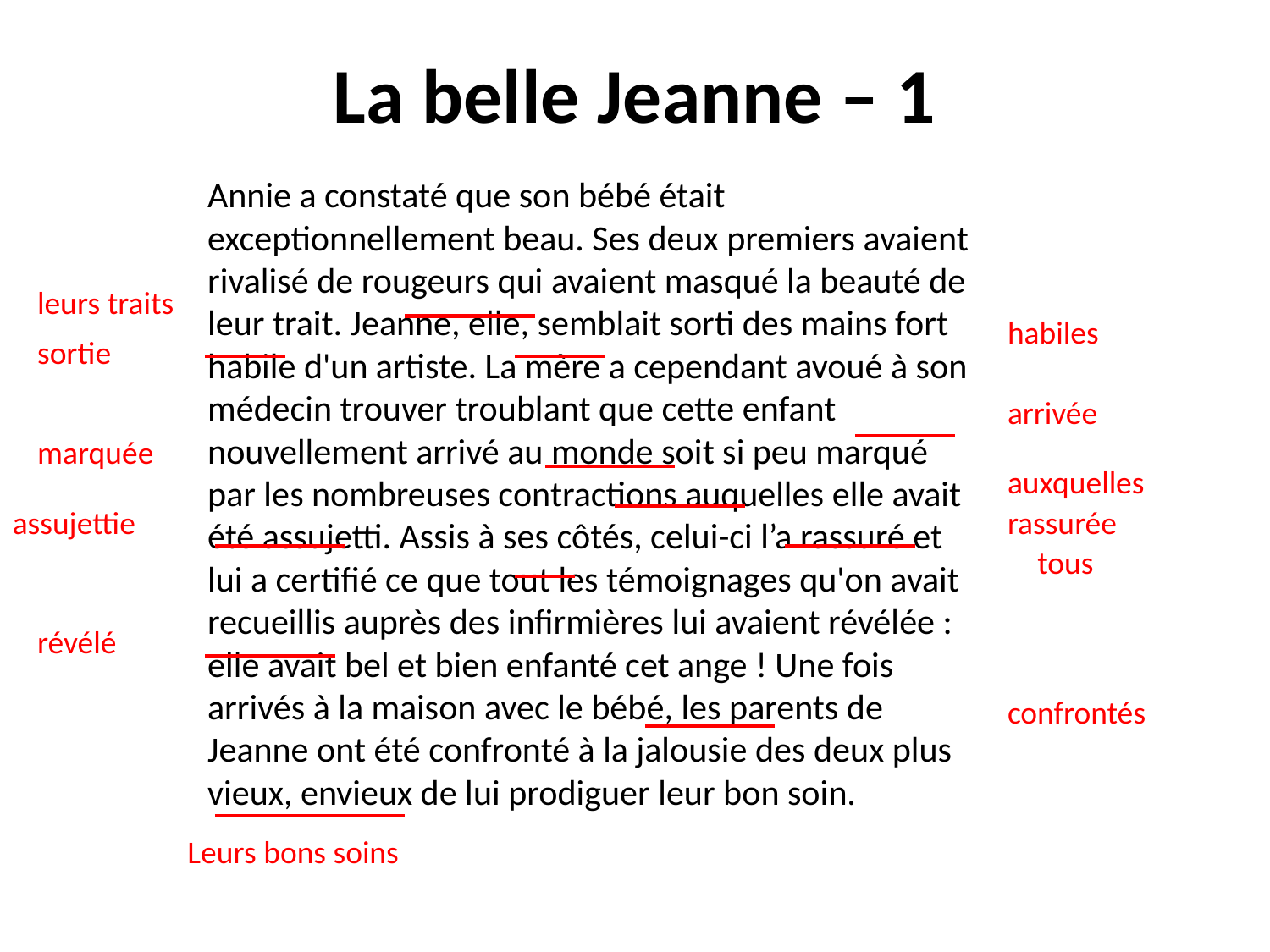

# La belle Jeanne – 1
Annie a constaté que son bébé était exceptionnellement beau. Ses deux premiers avaient rivalisé de rougeurs qui avaient masqué la beauté de leur trait. Jeanne, elle, semblait sorti des mains fort habile d'un artiste. La mère a cependant avoué à son médecin trouver troublant que cette enfant nouvellement arrivé au monde soit si peu marqué par les nombreuses contractions auquelles elle avait été assujetti. Assis à ses côtés, celui-ci l’a rassuré et lui a certifié ce que tout les témoignages qu'on avait recueillis auprès des infirmières lui avaient révélée : elle avait bel et bien enfanté cet ange ! Une fois arrivés à la maison avec le bébé, les parents de Jeanne ont été confronté à la jalousie des deux plus vieux, envieux de lui prodiguer leur bon soin.
leurs traits
habiles
sortie
arrivée
marquée
auxquelles
assujettie
rassurée
tous
révélé
confrontés
Leurs bons soins